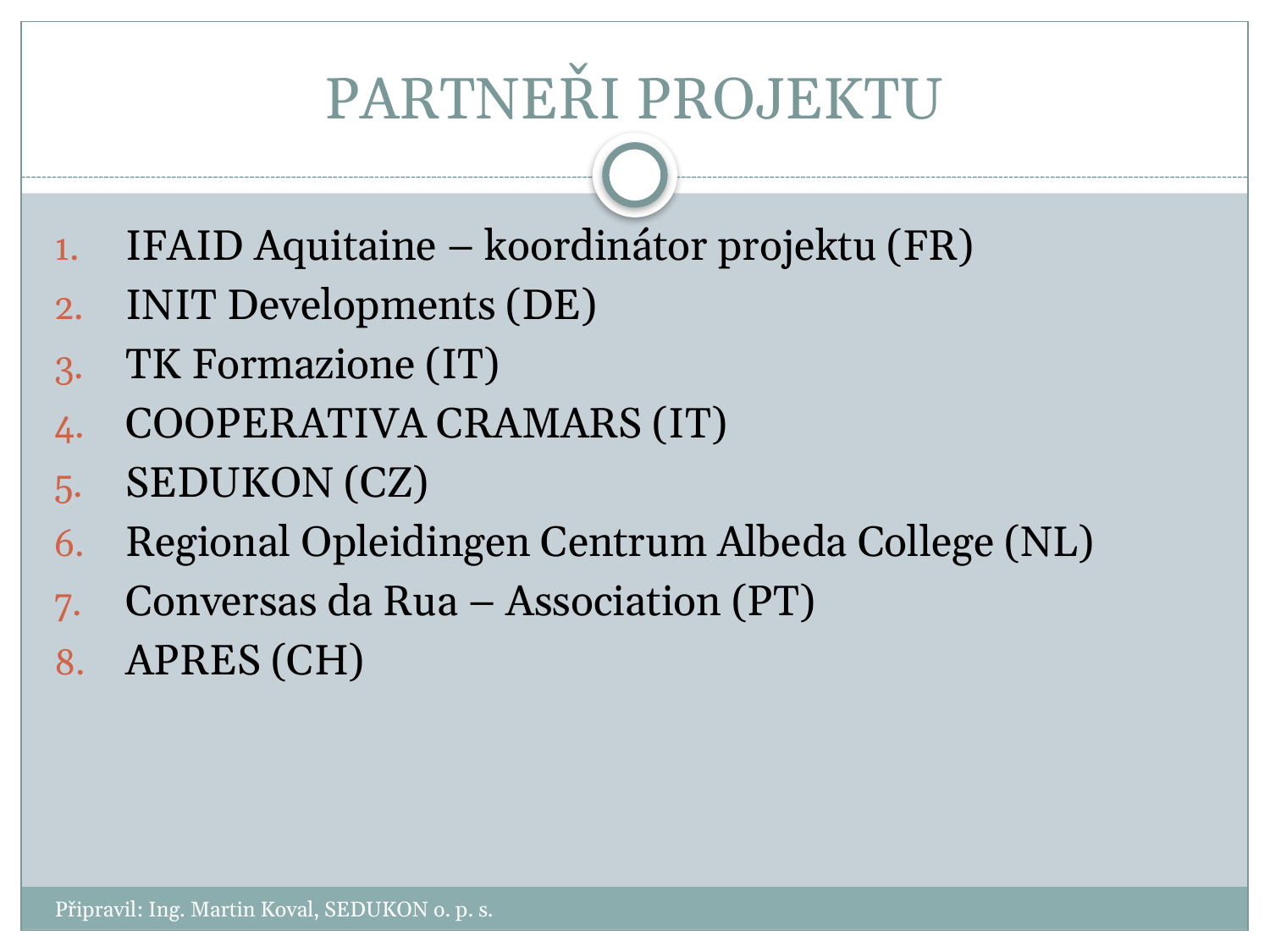

# PARTNEŘI PROJEKTU
IFAID Aquitaine – koordinátor projektu (FR)
INIT Developments (DE)
TK Formazione (IT)
COOPERATIVA CRAMARS (IT)
SEDUKON (CZ)
Regional Opleidingen Centrum Albeda College (NL)
Conversas da Rua – Association (PT)
APRES (CH)
Připravil: Ing. Martin Koval, SEDUKON o. p. s.